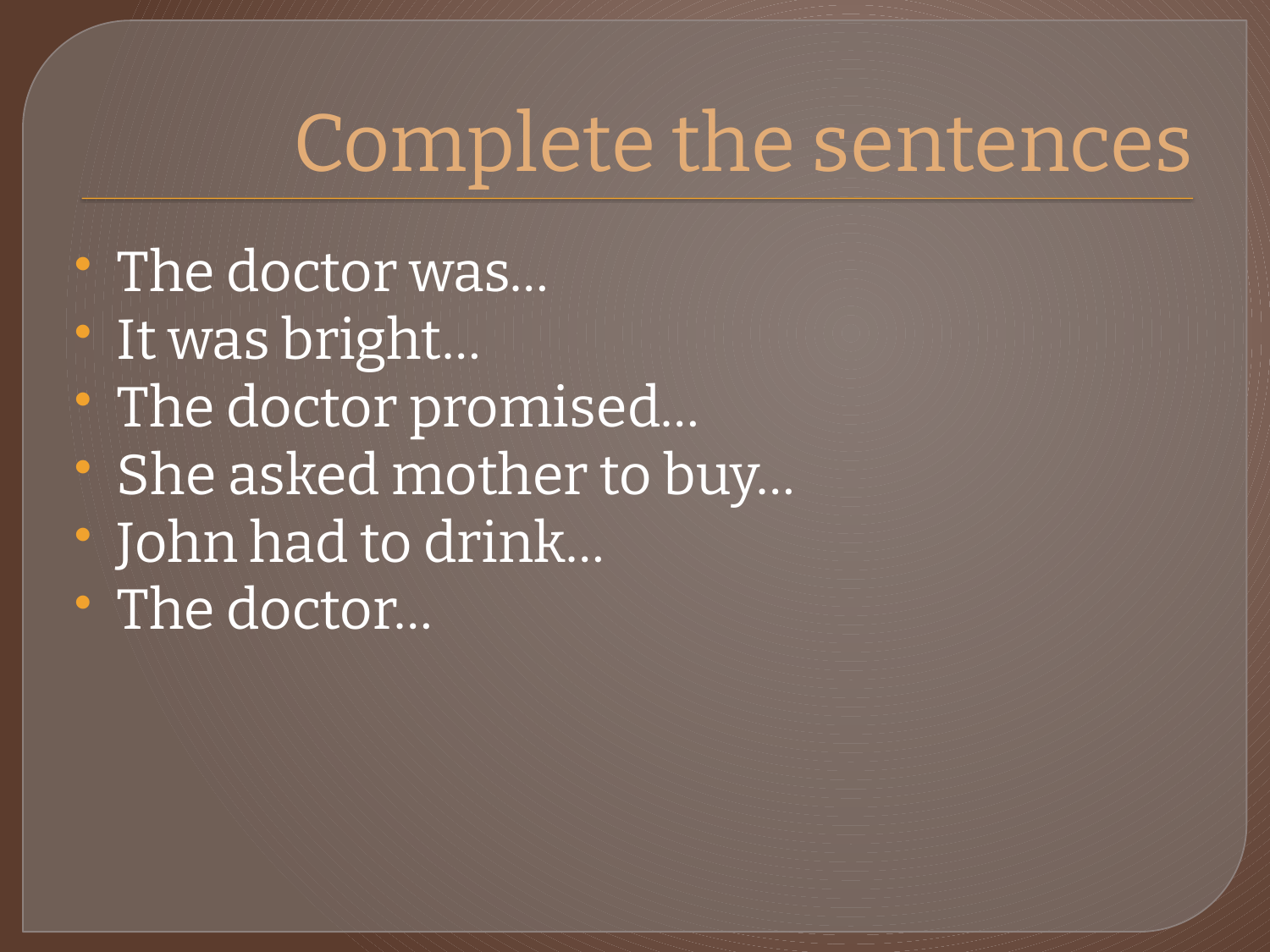

# Complete the sentences
The doctor was…
It was bright…
The doctor promised…
She asked mother to buy…
John had to drink…
The doctor…